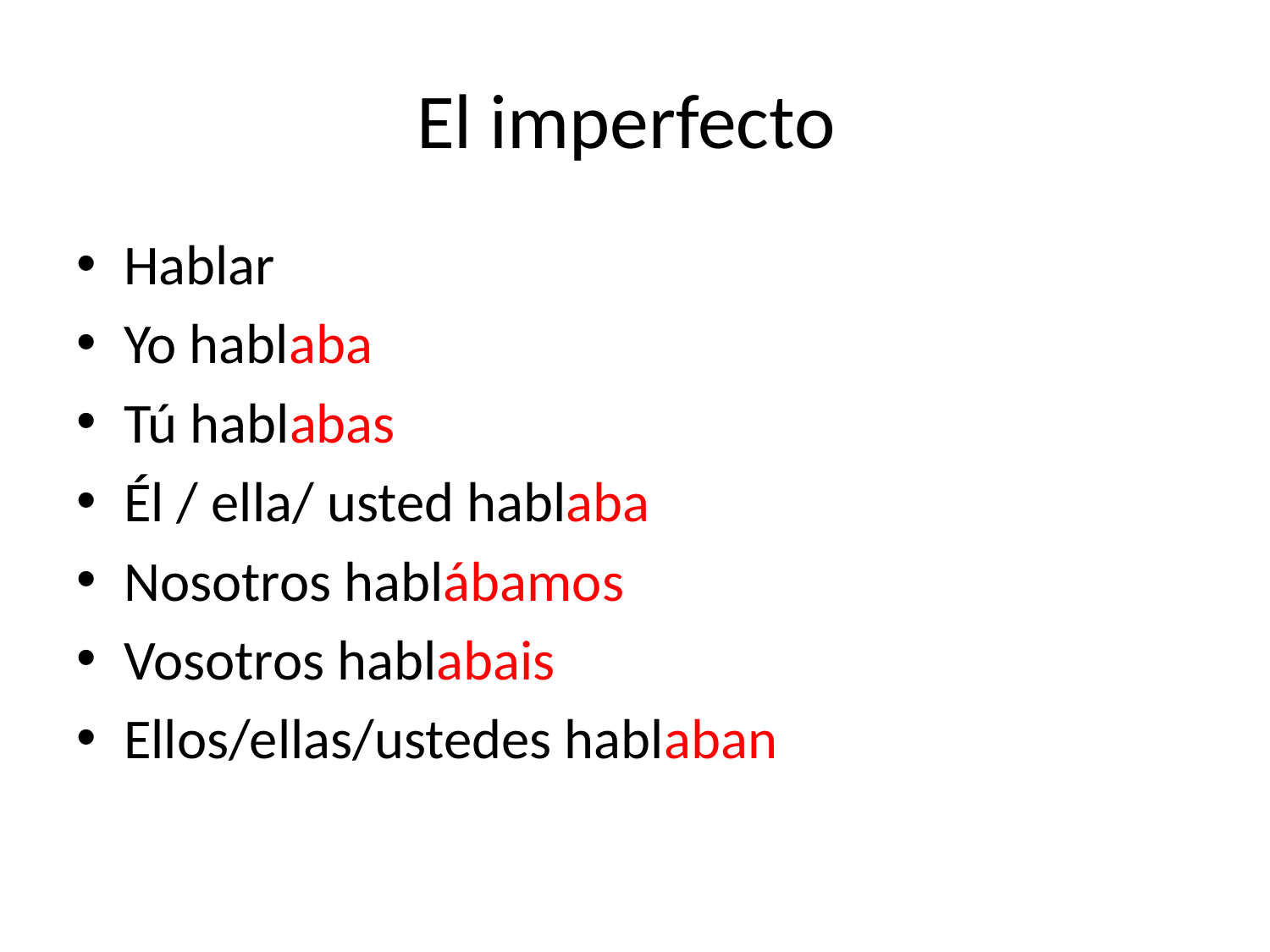

# El imperfecto
Hablar
Yo hablaba
Tú hablabas
Él / ella/ usted hablaba
Nosotros hablábamos
Vosotros hablabais
Ellos/ellas/ustedes hablaban